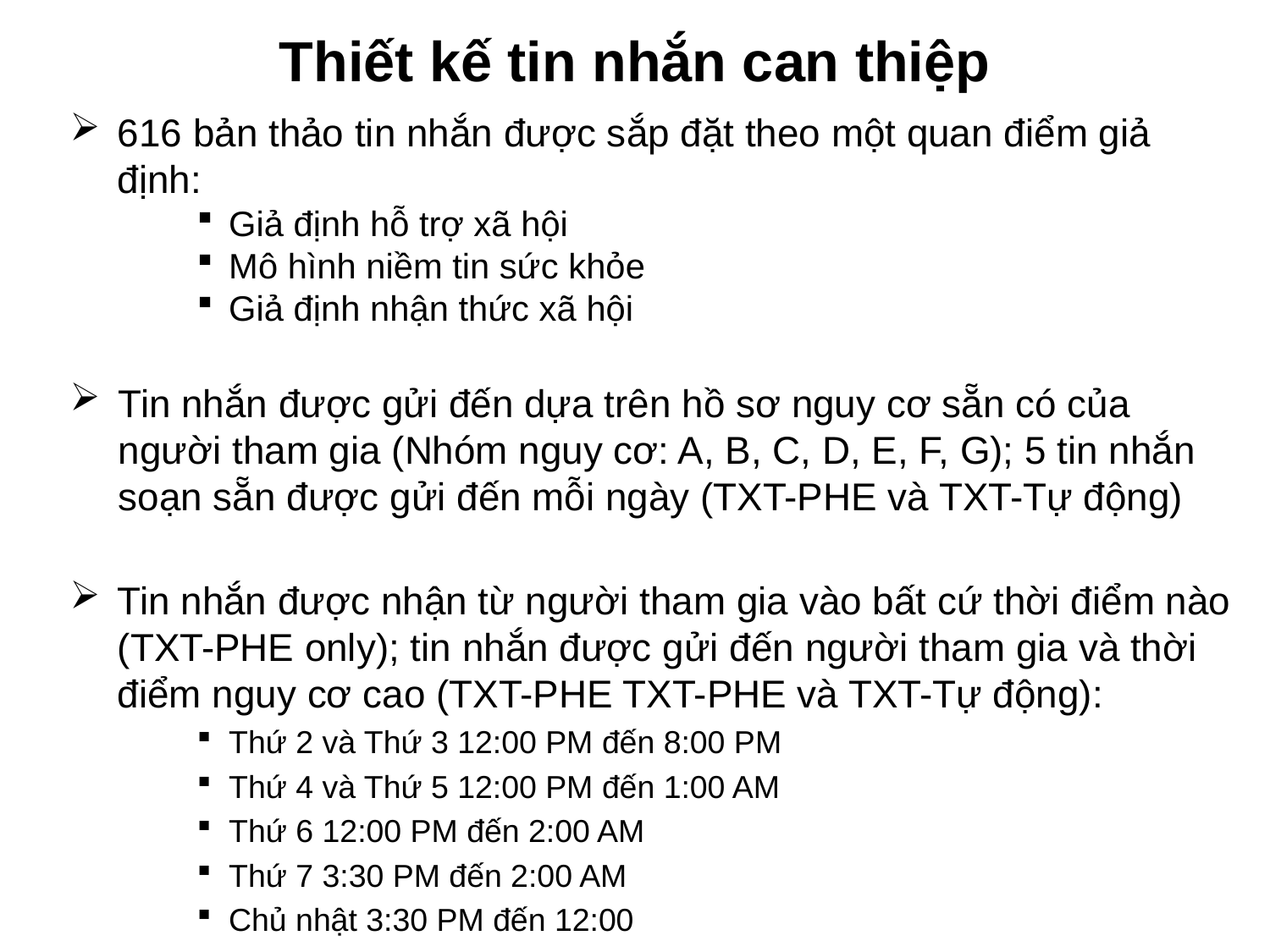

# Thiết kế tin nhắn can thiệp
616 bản thảo tin nhắn được sắp đặt theo một quan điểm giả định:
Giả định hỗ trợ xã hội
Mô hình niềm tin sức khỏe
Giả định nhận thức xã hội

Tin nhắn được gửi đến dựa trên hồ sơ nguy cơ sẵn có của người tham gia (Nhóm nguy cơ: A, B, C, D, E, F, G); 5 tin nhắn soạn sẵn được gửi đến mỗi ngày (TXT-PHE và TXT-Tự động)

Tin nhắn được nhận từ người tham gia vào bất cứ thời điểm nào (TXT-PHE only); tin nhắn được gửi đến người tham gia và thời điểm nguy cơ cao (TXT-PHE TXT-PHE và TXT-Tự động):
Thứ 2 và Thứ 3 12:00 PM đến 8:00 PM
Thứ 4 và Thứ 5 12:00 PM đến 1:00 AM
Thứ 6 12:00 PM đến 2:00 AM
Thứ 7 3:30 PM đến 2:00 AM
Chủ nhật 3:30 PM đến 12:00